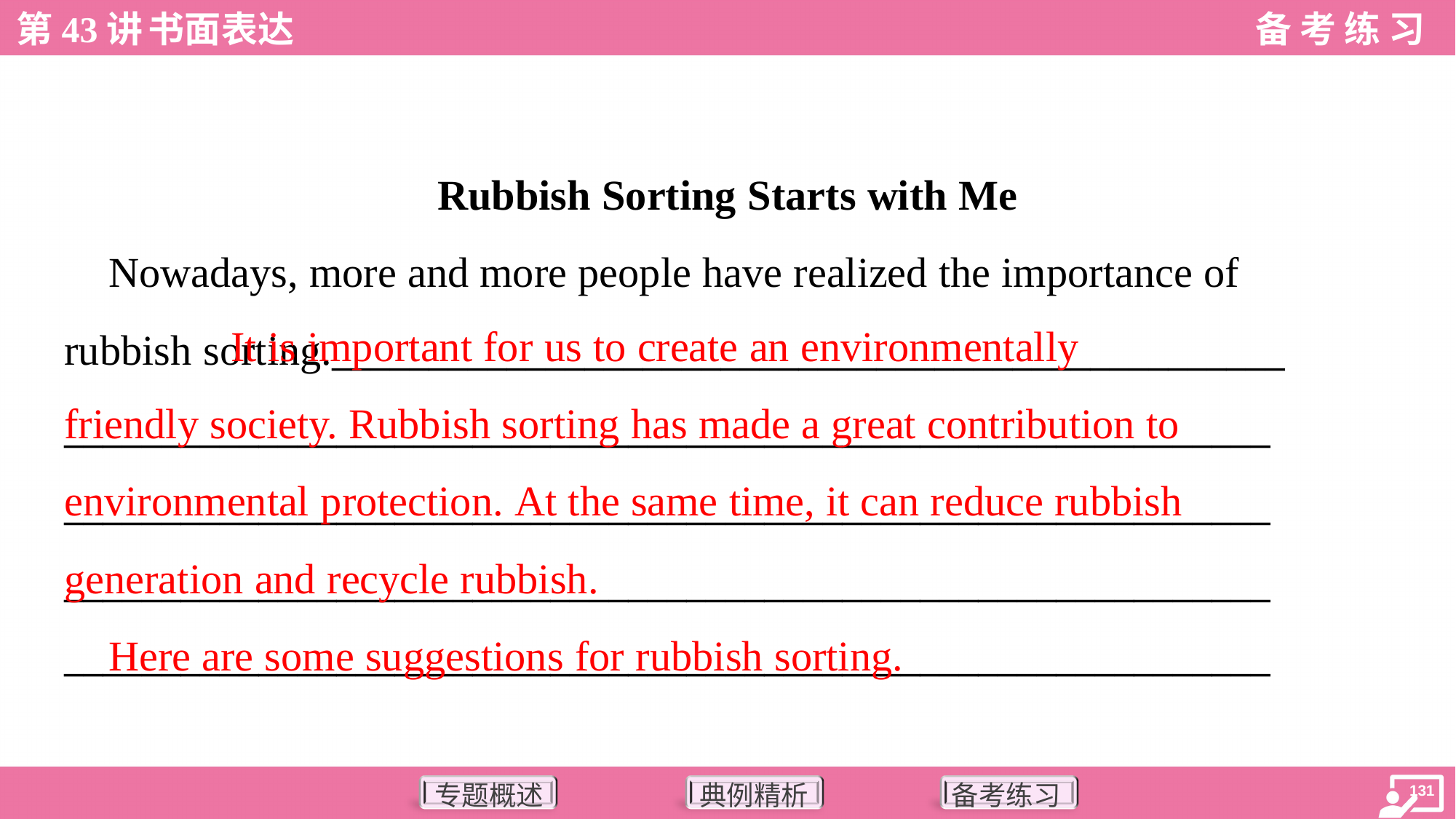

Rubbish Sorting Starts with Me
    Nowadays, more and more people have realized the importance of
rubbish sorting._________________________________________________
______________________________________________________________
______________________________________________________________
______________________________________________________________
______________________________________________________________
               It is important for us to create an environmentally
friendly society. Rubbish sorting has made a great contribution to
environmental protection. At the same time, it can reduce rubbish
generation and recycle rubbish.
    Here are some suggestions for rubbish sorting.